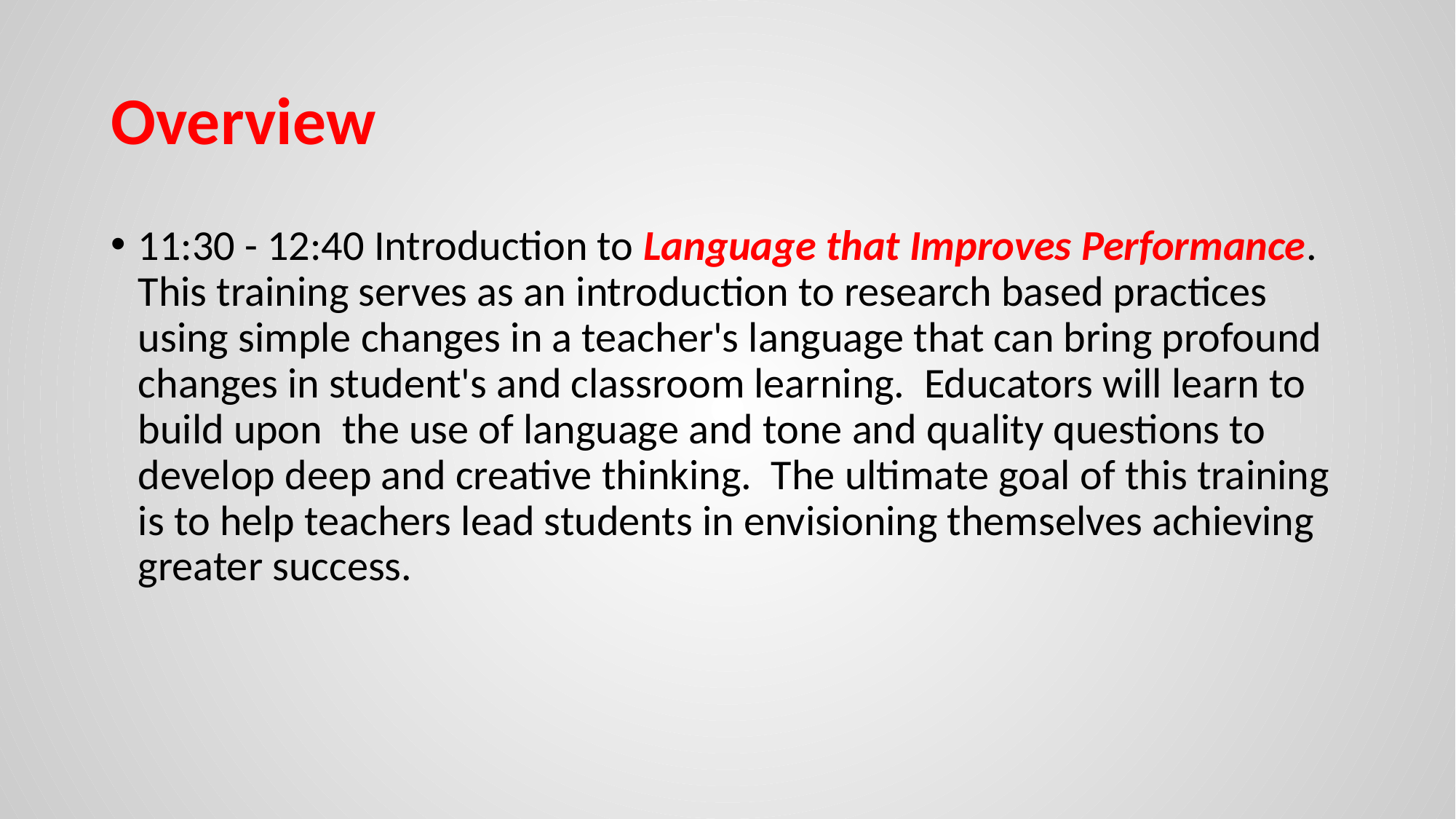

# Overview
11:30 - 12:40 Introduction to Language that Improves Performance.
This training serves as an introduction to research based practices using simple changes in a teacher's language that can bring profound changes in student's and classroom learning.  Educators will learn to build upon  the use of language and tone and quality questions to develop deep and creative thinking.  The ultimate goal of this training is to help teachers lead students in envisioning themselves achieving greater success.